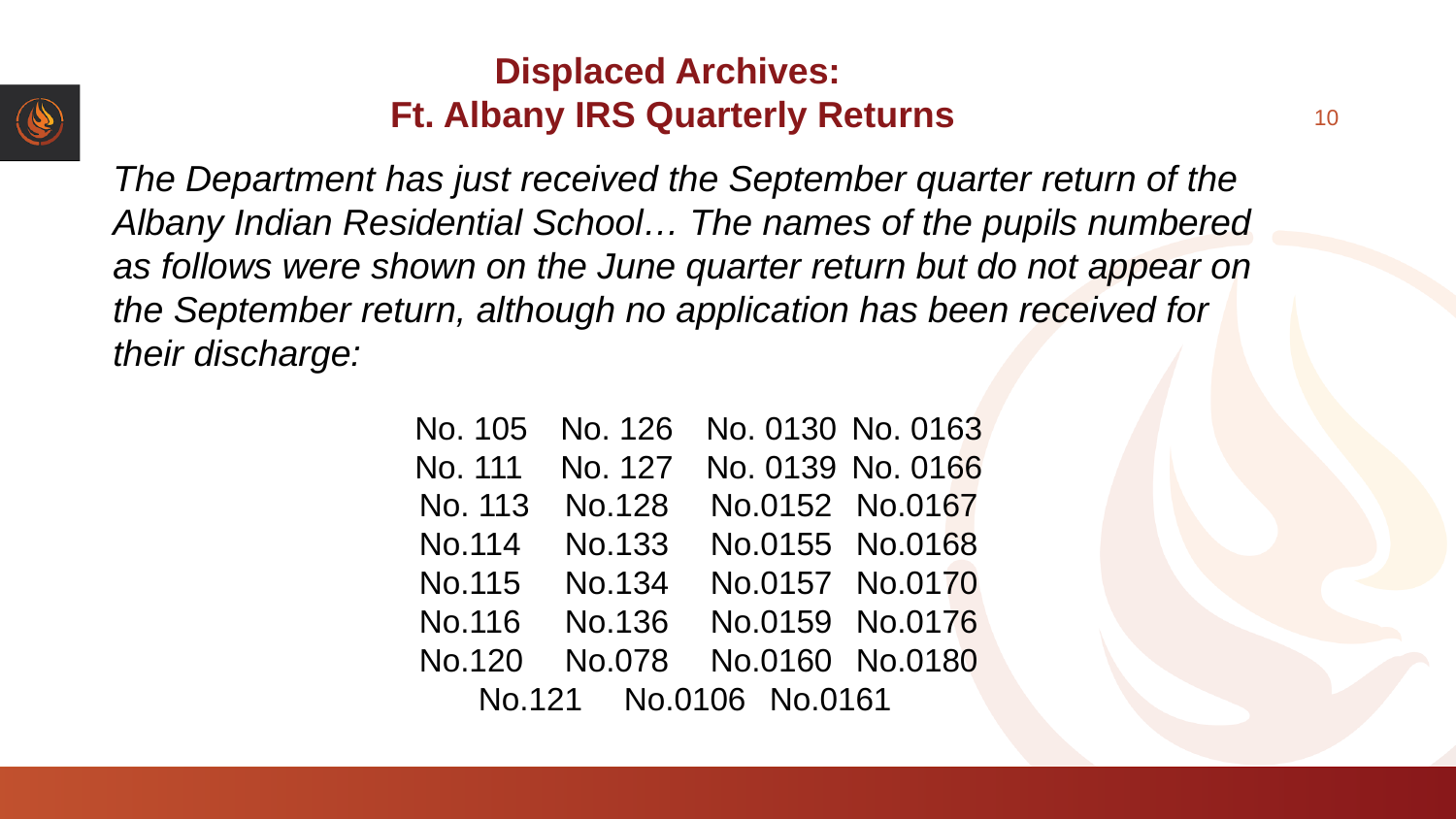

# Displaced Archives: Ft. Albany IRS Quarterly Returns
10
The Department has just received the September quarter return of the Albany Indian Residential School… The names of the pupils numbered as follows were shown on the June quarter return but do not appear on the September return, although no application has been received for their discharge:

No. 105	No. 126	No. 0130	No. 0163
No. 111	No. 127	No. 0139	No. 0166
No. 113 	No.128	No.0152	No.0167
No.114	No.133	No.0155	No.0168
No.115	No.134	No.0157	No.0170
No.116	No.136	No.0159	No.0176
No.120	No.078	No.0160	No.0180
No.121	No.0106	No.0161